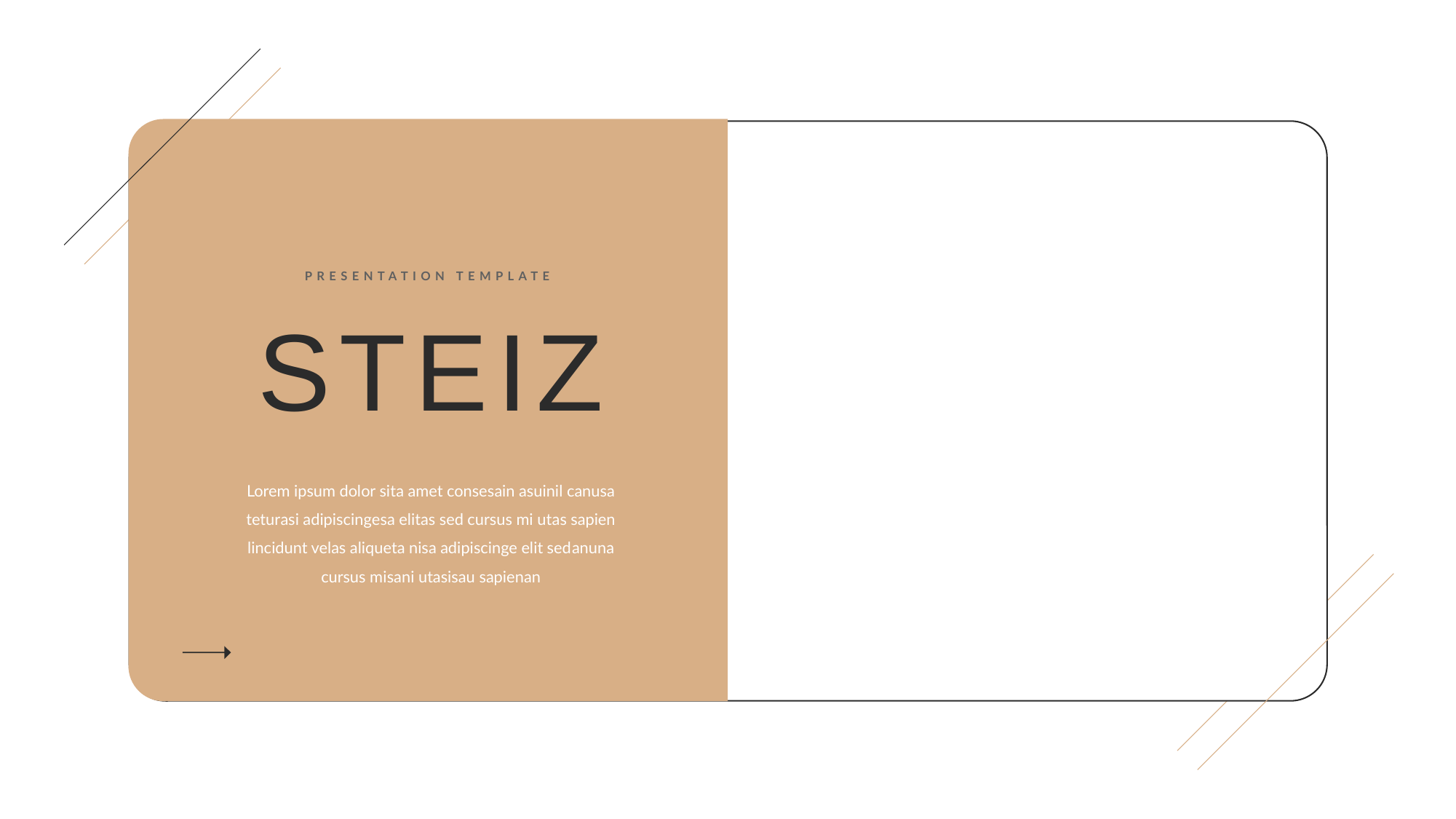

PRESENTATION TEMPLATE
STEIZ
Lorem ipsum dolor sita amet consesain asuinil canusa teturasi adipiscingesa elitas sed cursus mi utas sapien lincidunt velas aliqueta nisa adipiscinge elit sedanuna cursus misani utasisau sapienan